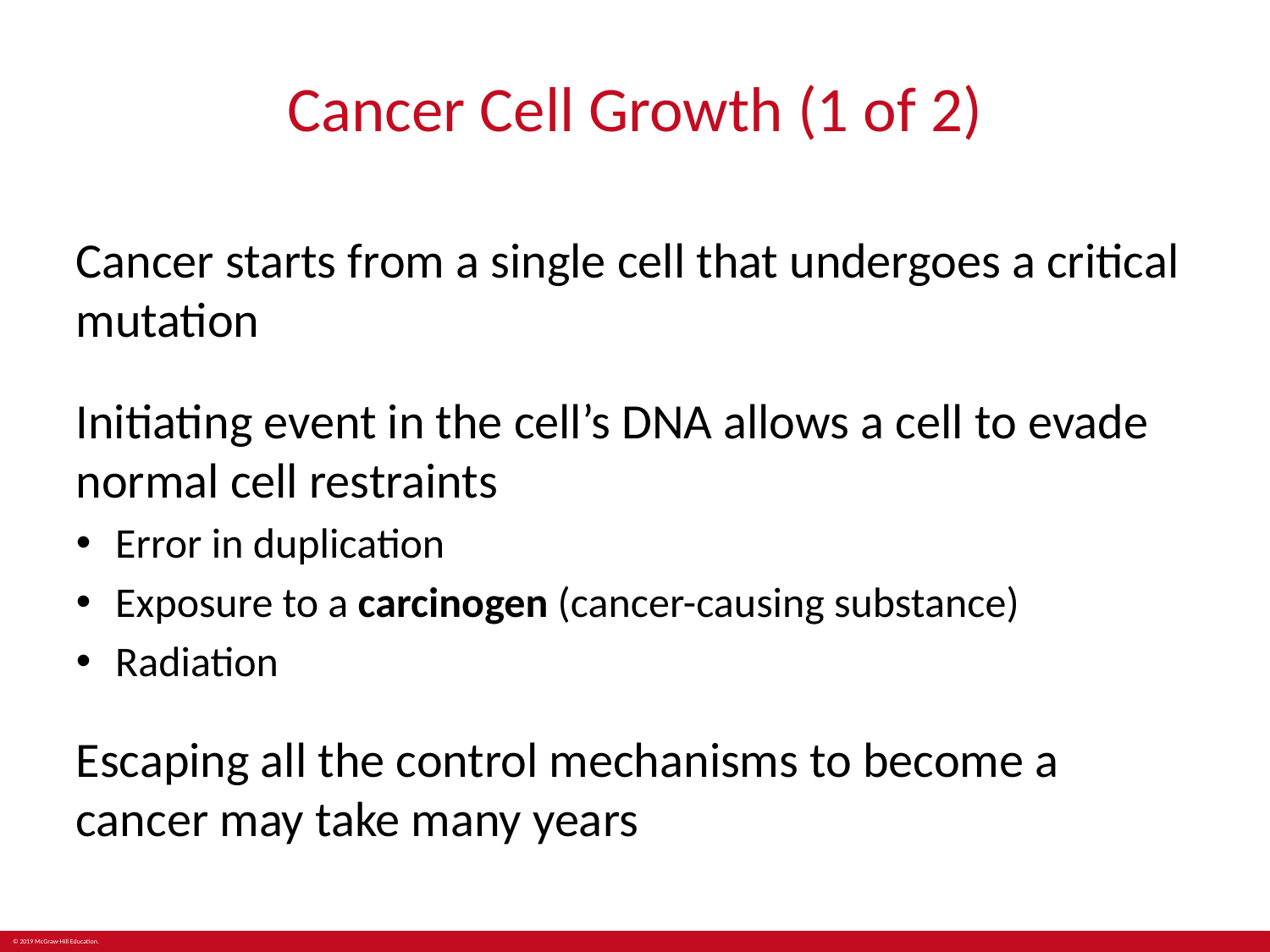

# Cancer Cell Growth (1 of 2)
Cancer starts from a single cell that undergoes a critical mutation
Initiating event in the cell’s DNA allows a cell to evade normal cell restraints
Error in duplication
Exposure to a carcinogen (cancer-causing substance)
Radiation
Escaping all the control mechanisms to become a cancer may take many years